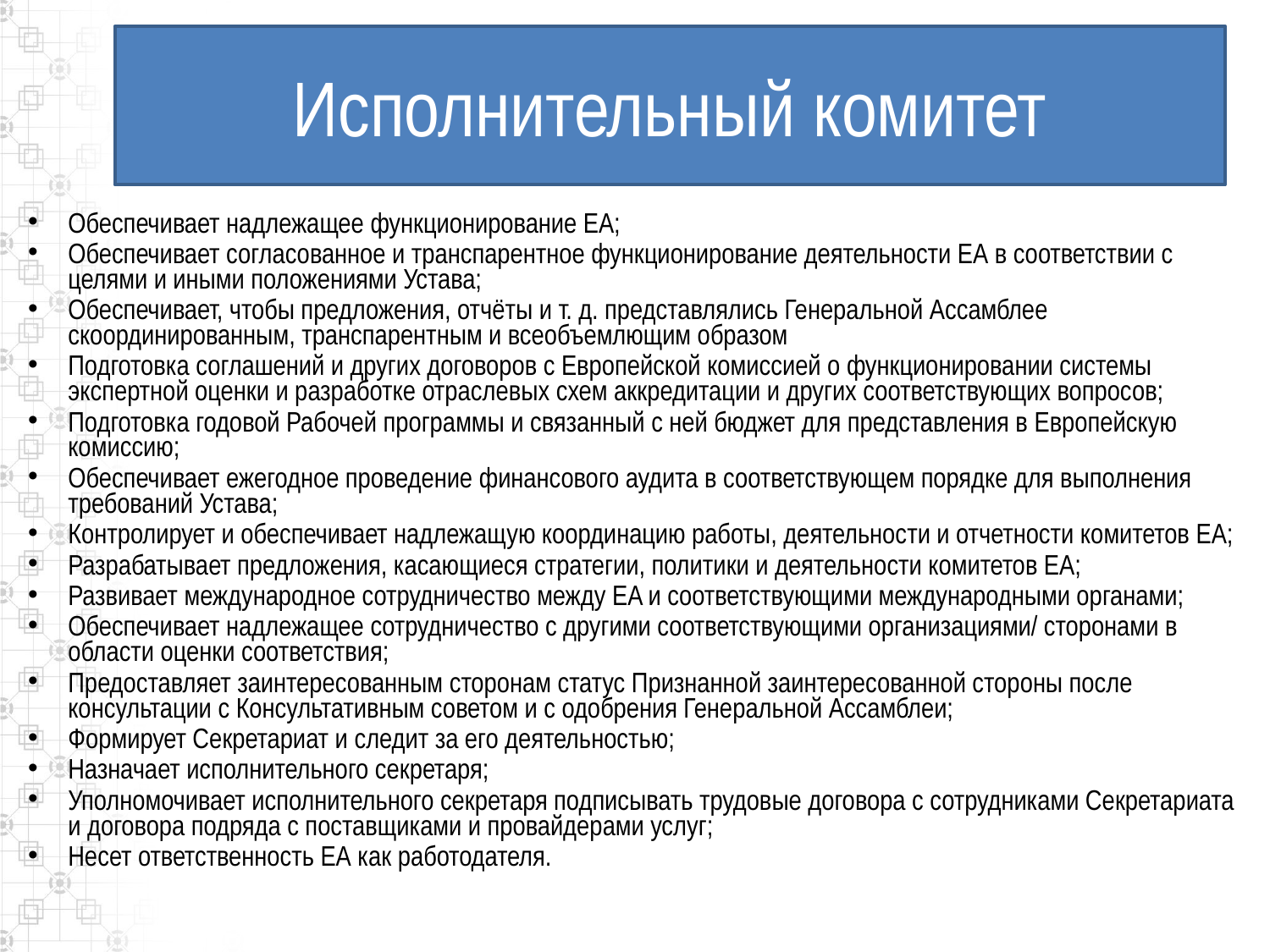

# Исполнительный комитет
Обеспечивает надлежащее функционирование ЕА;
Обеспечивает согласованное и транспарентное функционирование деятельности ЕА в соответствии с целями и иными положениями Устава;
Обеспечивает, чтобы предложения, отчёты и т. д. представлялись Генеральной Ассамблее скоординированным, транспарентным и всеобъемлющим образом
Подготовка соглашений и других договоров с Европейской комиссией о функционировании системы экспертной оценки и разработке отраслевых схем аккредитации и других соответствующих вопросов;
Подготовка годовой Рабочей программы и связанный с ней бюджет для представления в Европейскую комиссию;
Обеспечивает ежегодное проведение финансового аудита в соответствующем порядке для выполнения требований Устава;
Контролирует и обеспечивает надлежащую координацию работы, деятельности и отчетности комитетов EA;
Разрабатывает предложения, касающиеся стратегии, политики и деятельности комитетов EA;
Развивает международное сотрудничество между EA и соответствующими международными органами;
Обеспечивает надлежащее сотрудничество с другими соответствующими организациями/ сторонами в области оценки соответствия;
Предоставляет заинтересованным сторонам статус Признанной заинтересованной стороны после консультации с Консультативным советом и с одобрения Генеральной Ассамблеи;
Формирует Секретариат и следит за его деятельностью;
Назначает исполнительного секретаря;
Уполномочивает исполнительного секретаря подписывать трудовые договора с сотрудниками Секретариата и договора подряда с поставщиками и провайдерами услуг;
Несет ответственность ЕА как работодателя.